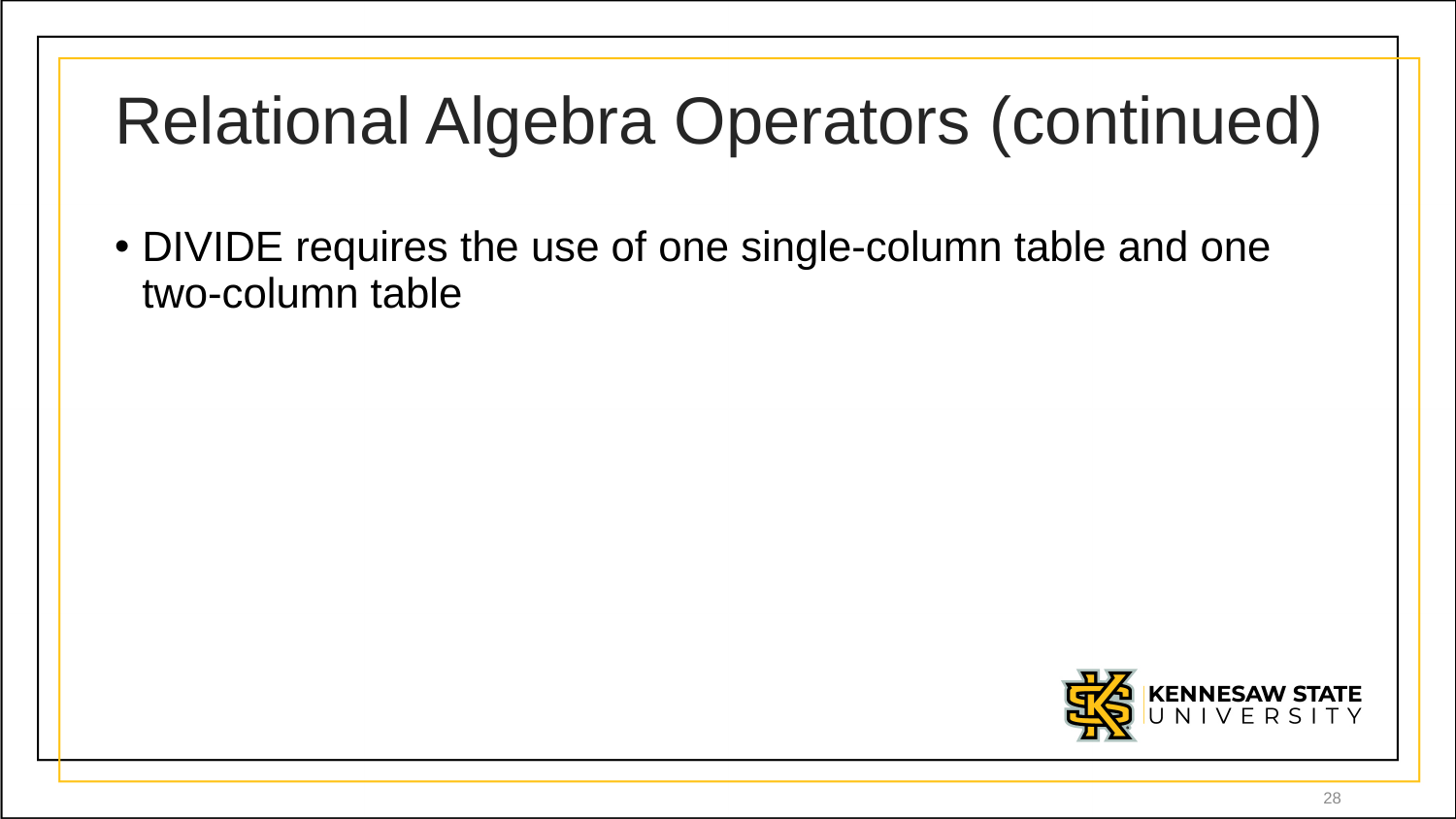

# Relational Algebra Operators (continued)
DIVIDE requires the use of one single-column table and one two-column table
28